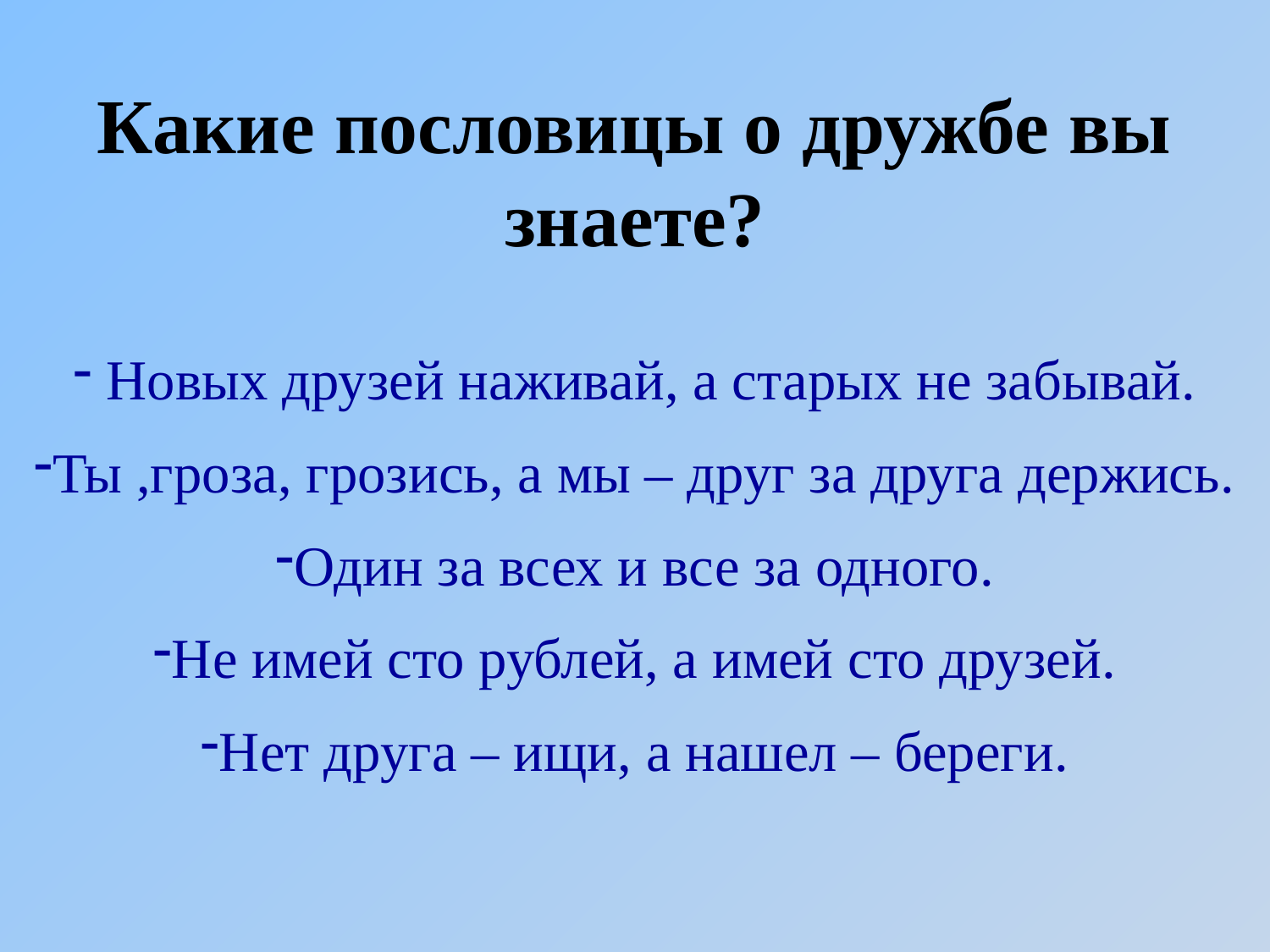

# Какие пословицы о дружбе вы знаете?
 Новых друзей наживай, а старых не забывай.

Ты ,гроза, грозись, а мы – друг за друга держись.

Один за всех и все за одного.

Не имей сто рублей, а имей сто друзей.

Нет друга – ищи, а нашел – береги.